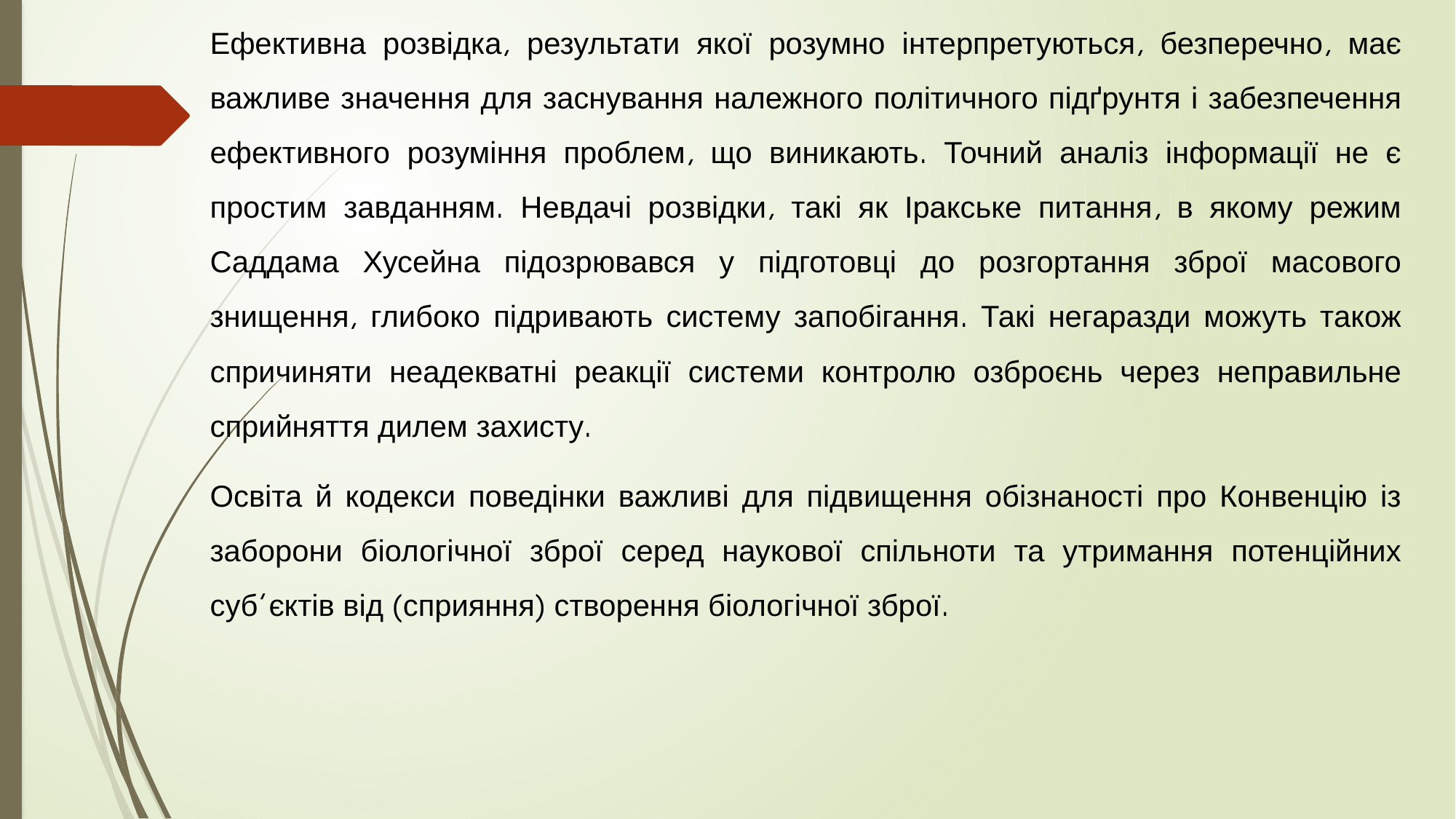

Ефективна розвідка, результати якої розумно інтерпретуються, безперечно, має важливе значення для заснування належного політичного підґрунтя і забезпечення ефективного розуміння проблем, що виникають. Точний аналіз інформації не є простим завданням. Невдачі розвідки, такі як Іракське питання, в якому режим Саддама Хусейна підозрювався у підготовці до розгортання зброї масового знищення, глибоко підривають систему запобігання. Такі негаразди можуть також спричиняти неадекватні реакції системи контролю озброєнь через неправильне сприйняття дилем захисту.
Освіта й кодекси поведінки важливі для підвищення обізнаності про Конвенцію із заборони біологічної зброї серед наукової спільноти та утримання потенційних суб’єктів від (сприяння) створення біологічної зброї.